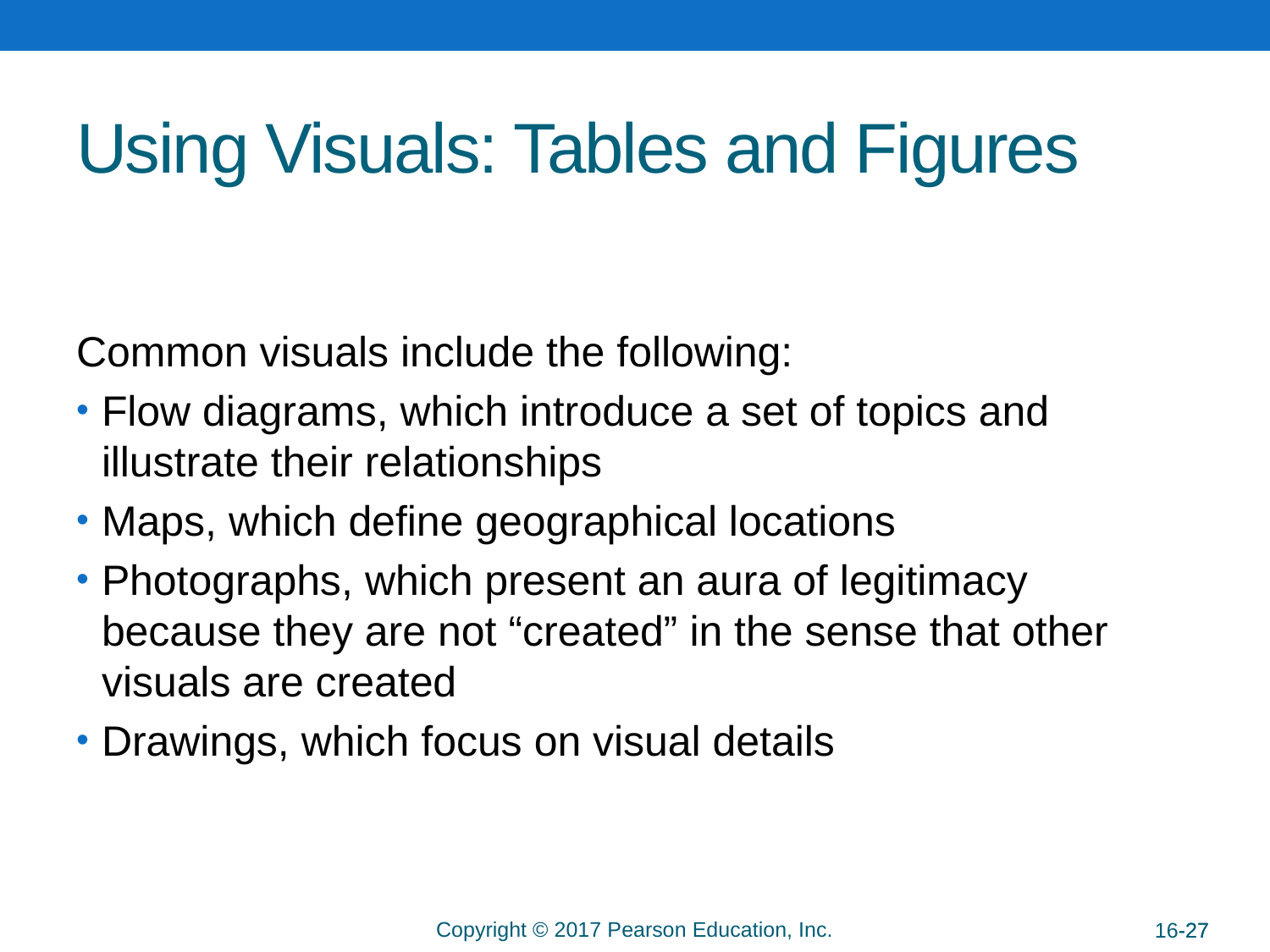

# Using Visuals: Tables and Figures
Common visuals include the following:
Flow diagrams, which introduce a set of topics and illustrate their relationships
Maps, which define geographical locations
Photographs, which present an aura of legitimacy because they are not “created” in the sense that other visuals are created
Drawings, which focus on visual details